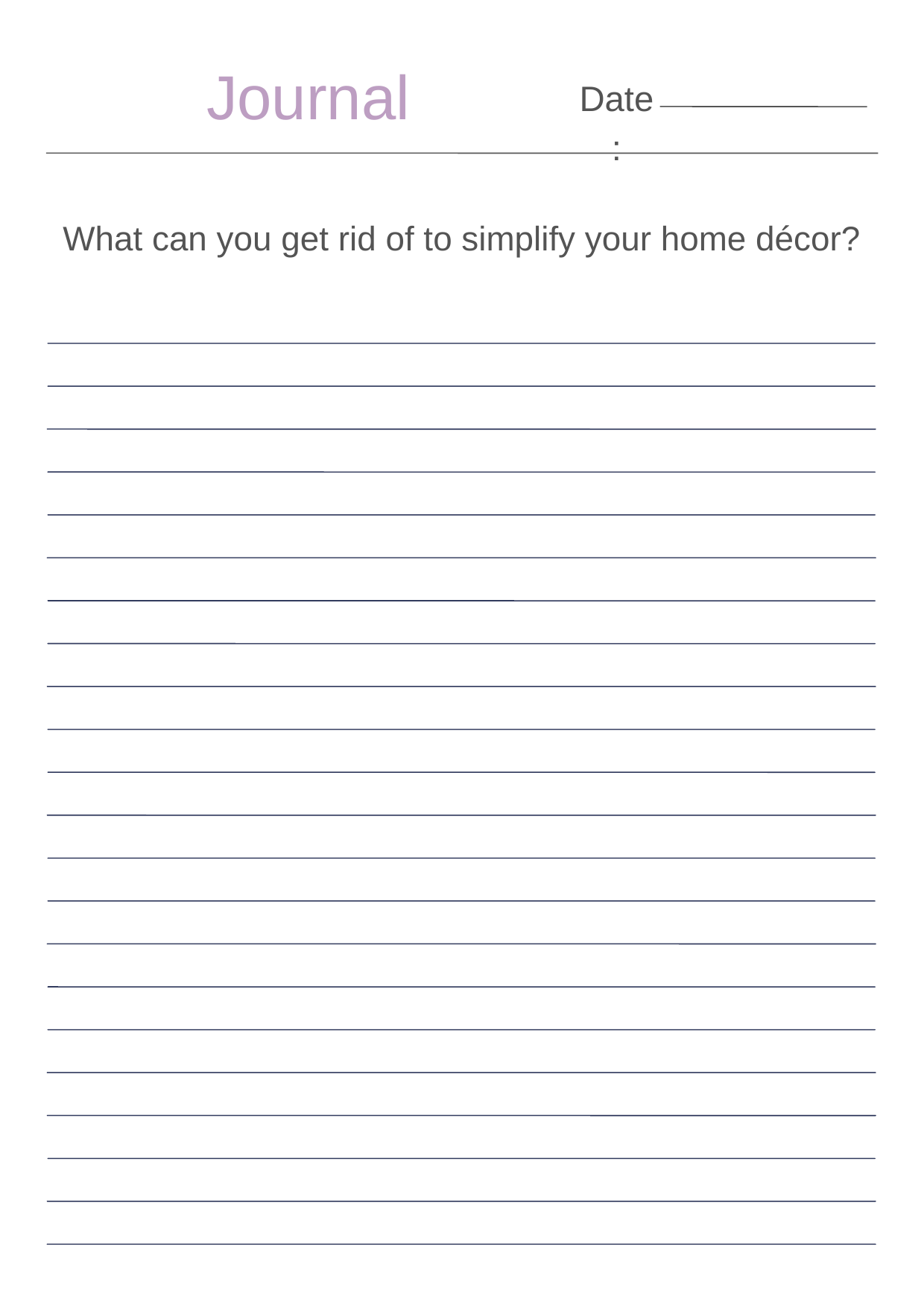

Journal
Date:

What can you get rid of to simplify your home décor?